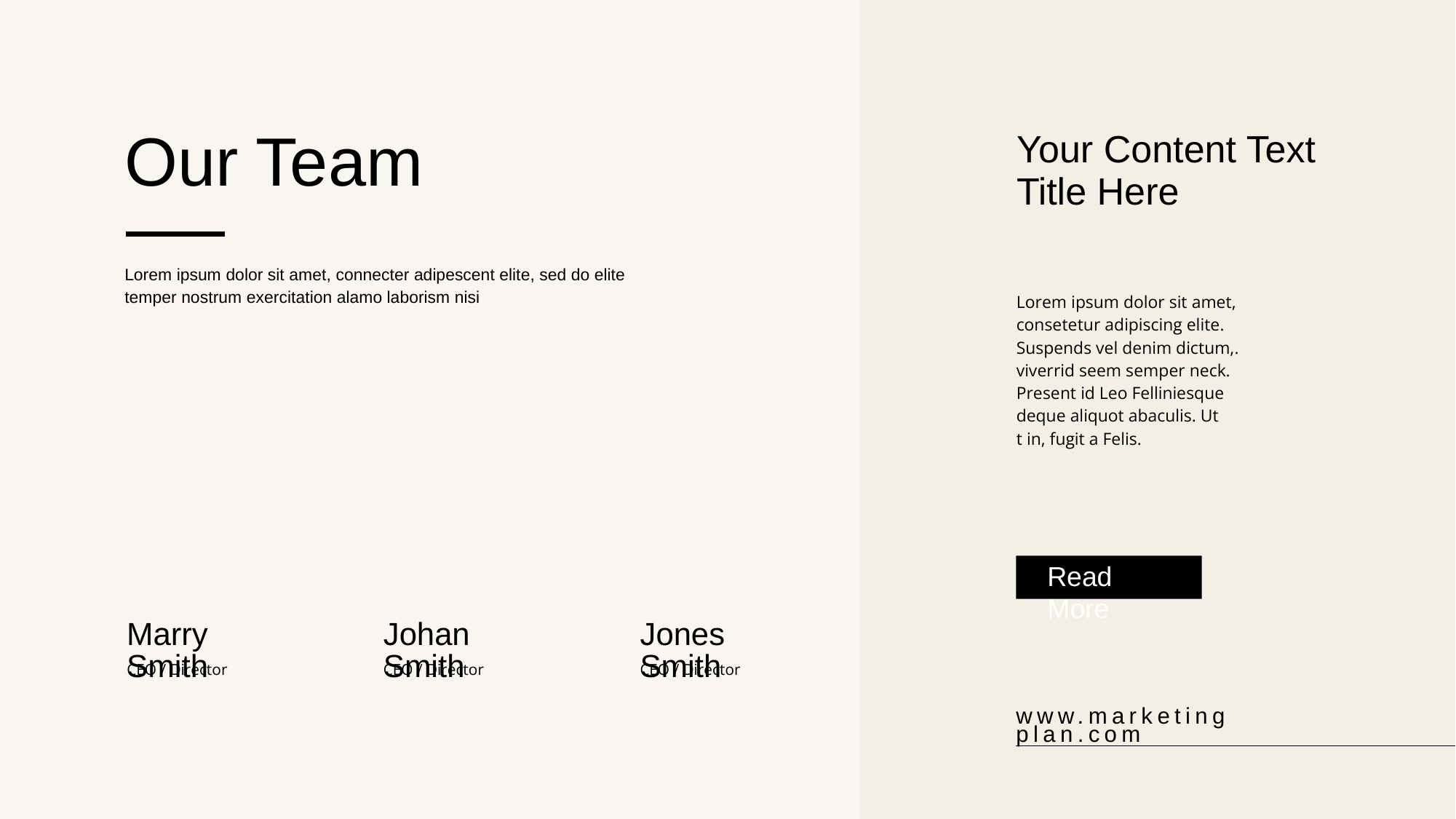

Your Content Text
Title Here
Our Team
Lorem ipsum dolor sit amet, connecter adipescent elite, sed do elite temper nostrum exercitation alamo laborism nisi
Lorem ipsum dolor sit amet, consetetur adipiscing elite. Suspends vel denim dictum,. viverrid seem semper neck. Present id Leo Felliniesque deque aliquot abaculis. Ut
t in, fugit a Felis.

Read More

Marry Smith
Johan Smith
Jones Smith
CEO / Director
CEO / Director
CEO / Director
www.marketing plan.com